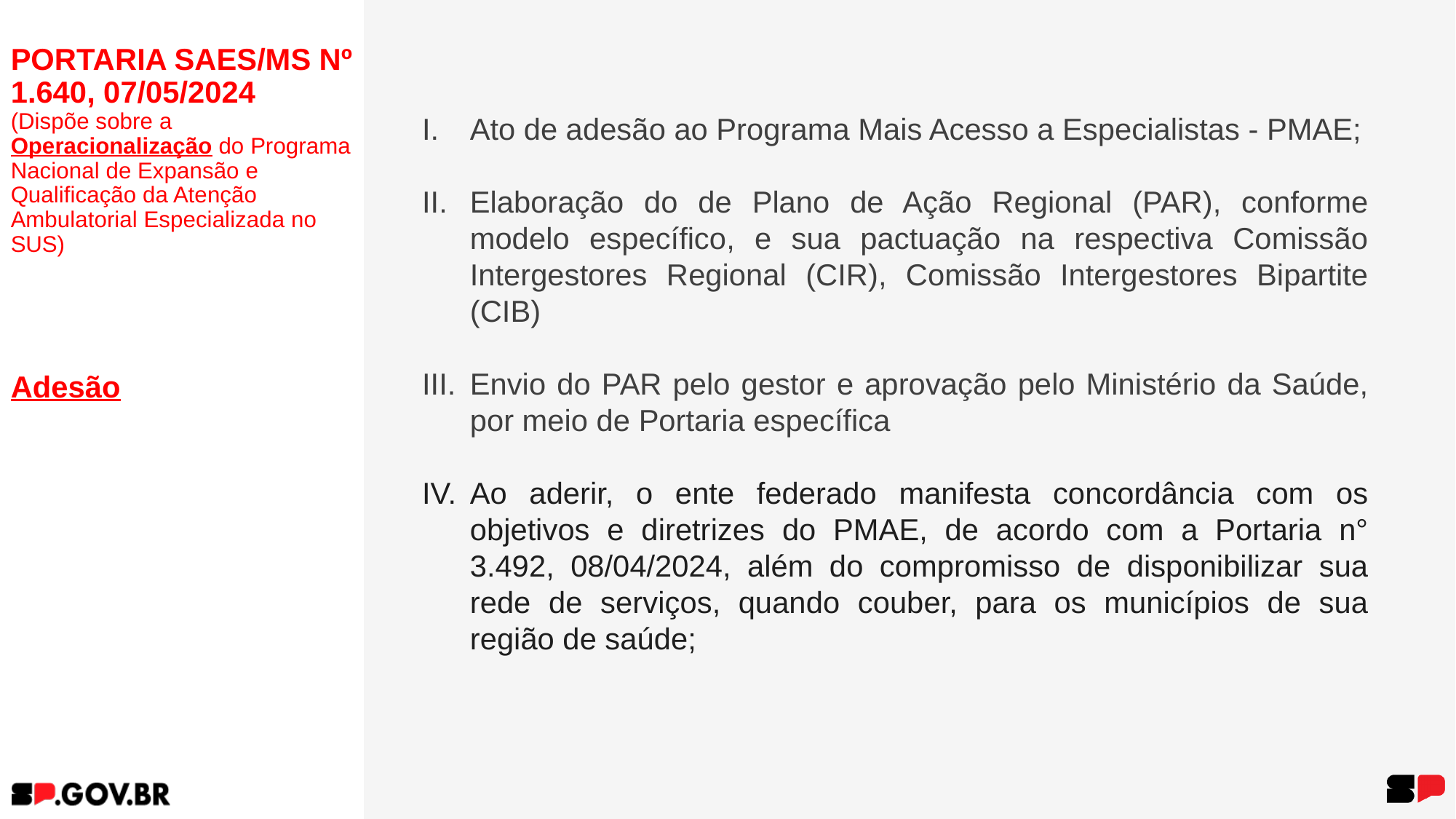

# PORTARIA SAES/MS Nº 1.640, 07/05/2024 (Dispõe sobre a Operacionalização do Programa Nacional de Expansão e Qualificação da Atenção Ambulatorial Especializada no SUS)
Ato de adesão ao Programa Mais Acesso a Especialistas - PMAE;

Elaboração do de Plano de Ação Regional (PAR), conforme modelo específico, e sua pactuação na respectiva Comissão Intergestores Regional (CIR), Comissão Intergestores Bipartite (CIB)

Envio do PAR pelo gestor e aprovação pelo Ministério da Saúde, por meio de Portaria específica

Ao aderir, o ente federado manifesta concordância com os objetivos e diretrizes do PMAE, de acordo com a Portaria n° 3.492, 08/04/2024, além do compromisso de disponibilizar sua rede de serviços, quando couber, para os municípios de sua região de saúde;
Adesão